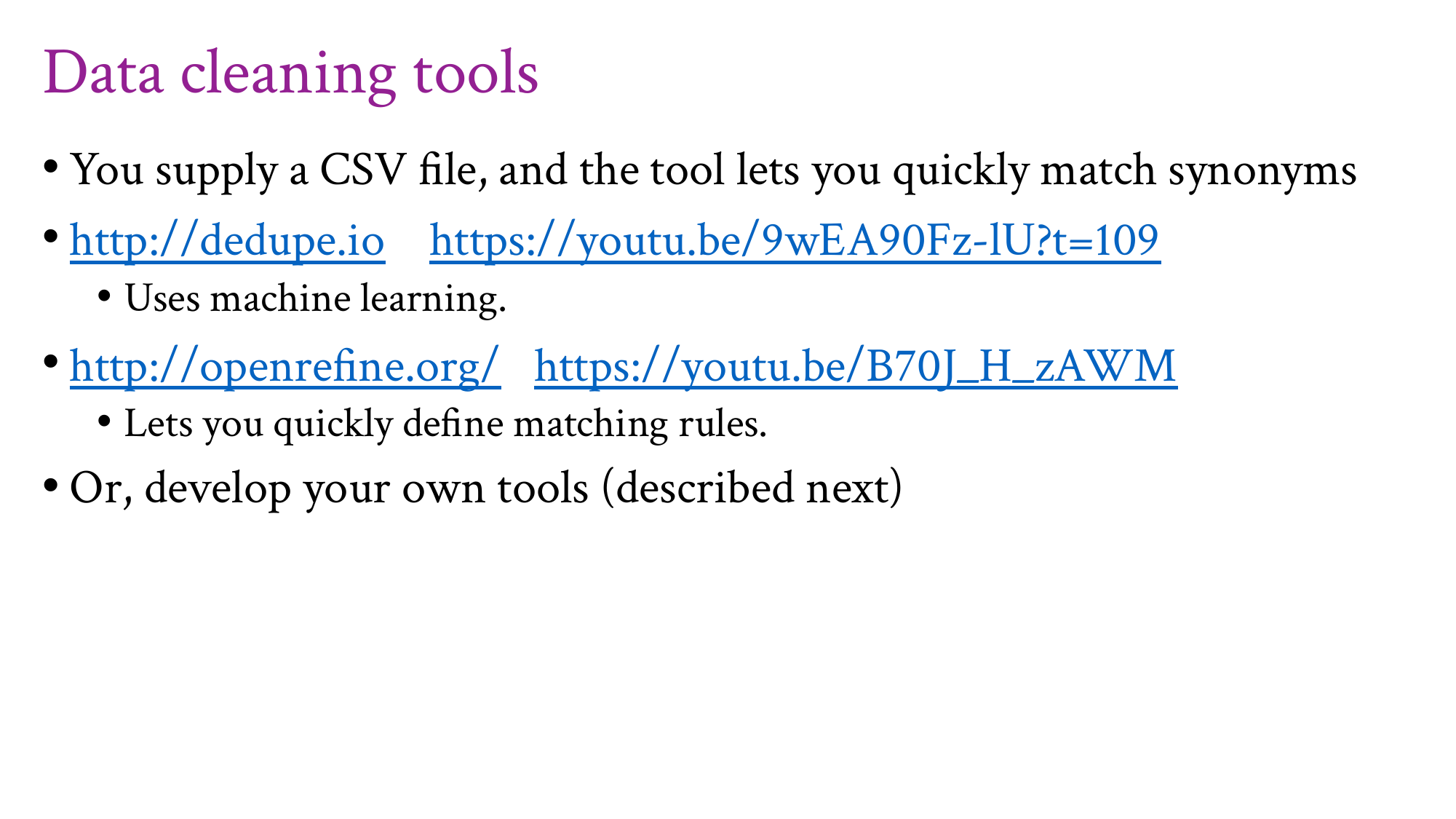

# Data cleaning tools
You supply a CSV file, and the tool lets you quickly match synonyms
http://dedupe.io    https://youtu.be/9wEA90Fz-lU?t=109
Uses machine learning.
http://openrefine.org/   https://youtu.be/B70J_H_zAWM
Lets you quickly define matching rules.
Or, develop your own tools (described next)